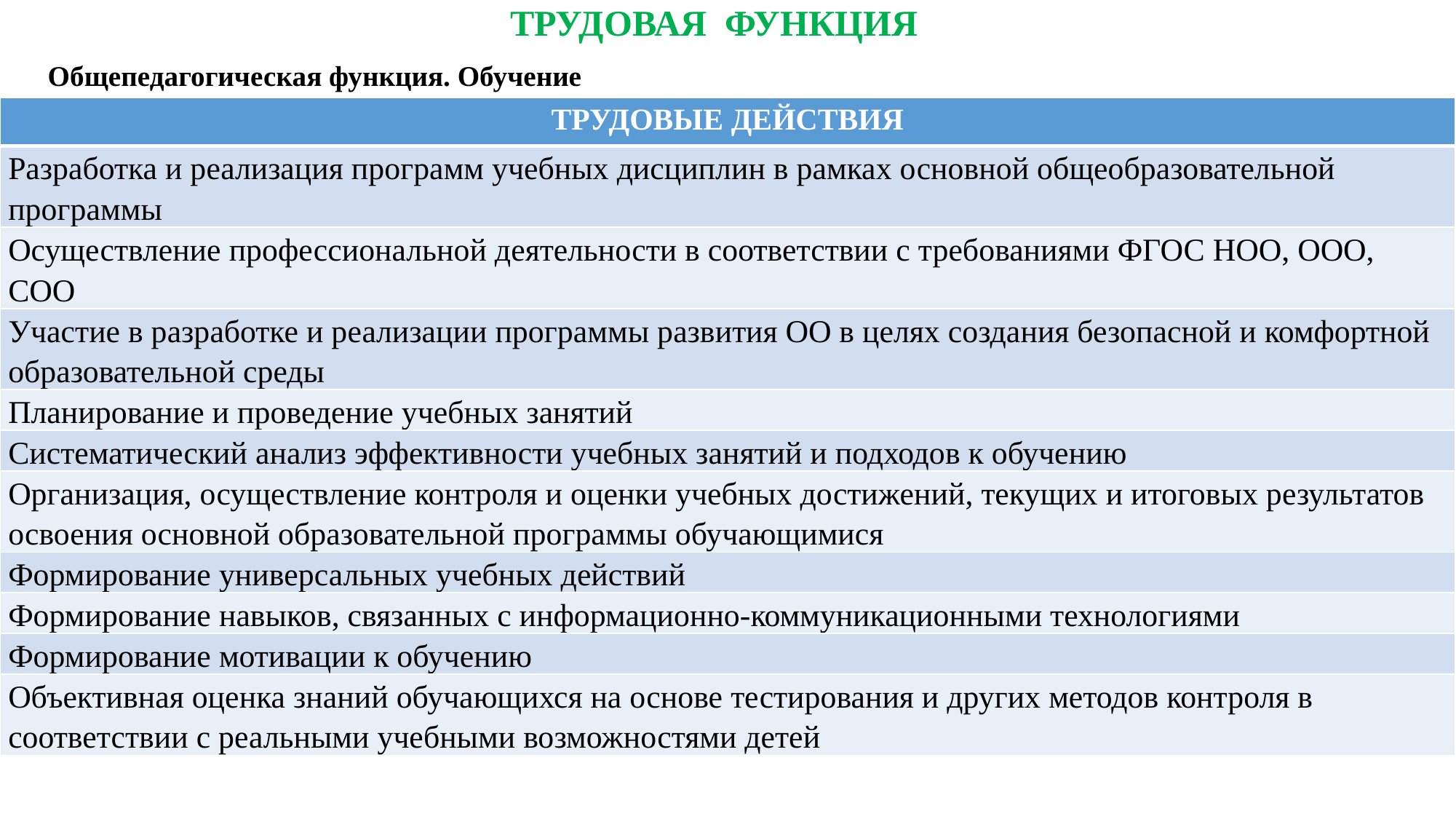

# ТРУДОВАЯ  ФУНКЦИЯ
Общепедагогическая функция. Обучение
| ТРУДОВЫЕ ДЕЙСТВИЯ |
| --- |
| Разработка и реализация программ учебных дисциплин в рамках основной общеобразовательной программы |
| Осуществление профессиональной деятельности в соответствии с требованиями ФГОС НОО, ООО, СОО |
| Участие в разработке и реализации программы развития ОО в целях создания безопасной и комфортной образовательной среды |
| Планирование и проведение учебных занятий |
| Систематический анализ эффективности учебных занятий и подходов к обучению |
| Организация, осуществление контроля и оценки учебных достижений, текущих и итоговых результатов освоения основной образовательной программы обучающимися |
| Формирование универсальных учебных действий |
| Формирование навыков, связанных с информационно-коммуникационными технологиями |
| Формирование мотивации к обучению |
| Объективная оценка знаний обучающихся на основе тестирования и других методов контроля в соответствии с реальными учебными возможностями детей |